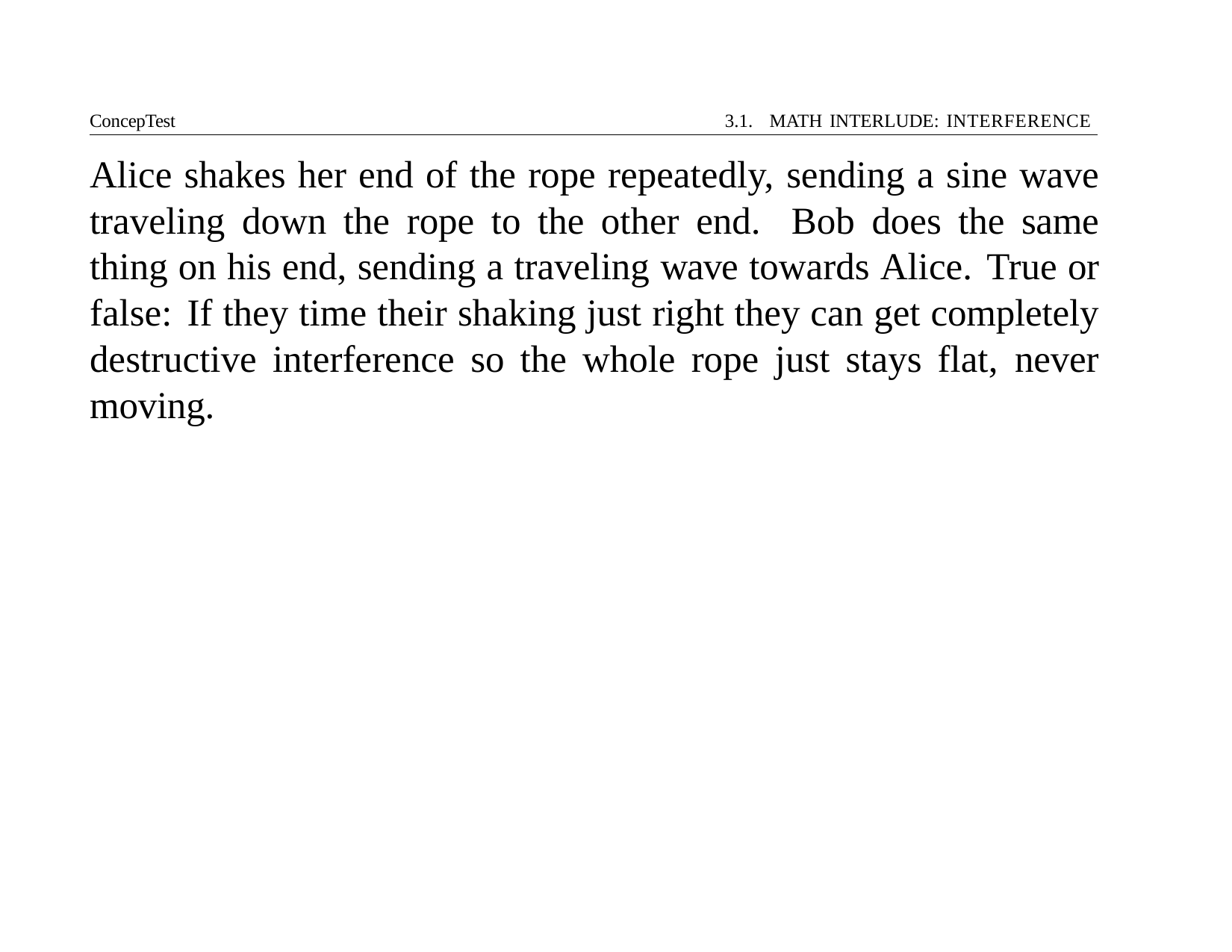

ConcepTest	3.1.  MATH INTERLUDE: INTERFERENCE
Alice shakes her end of the rope repeatedly, sending a sine wave traveling down the rope to the other end.  Bob does the same thing on his end, sending a traveling wave towards Alice. True or false: If they time their shaking just right they can get completely destructive interference so the whole rope just stays flat, never moving.